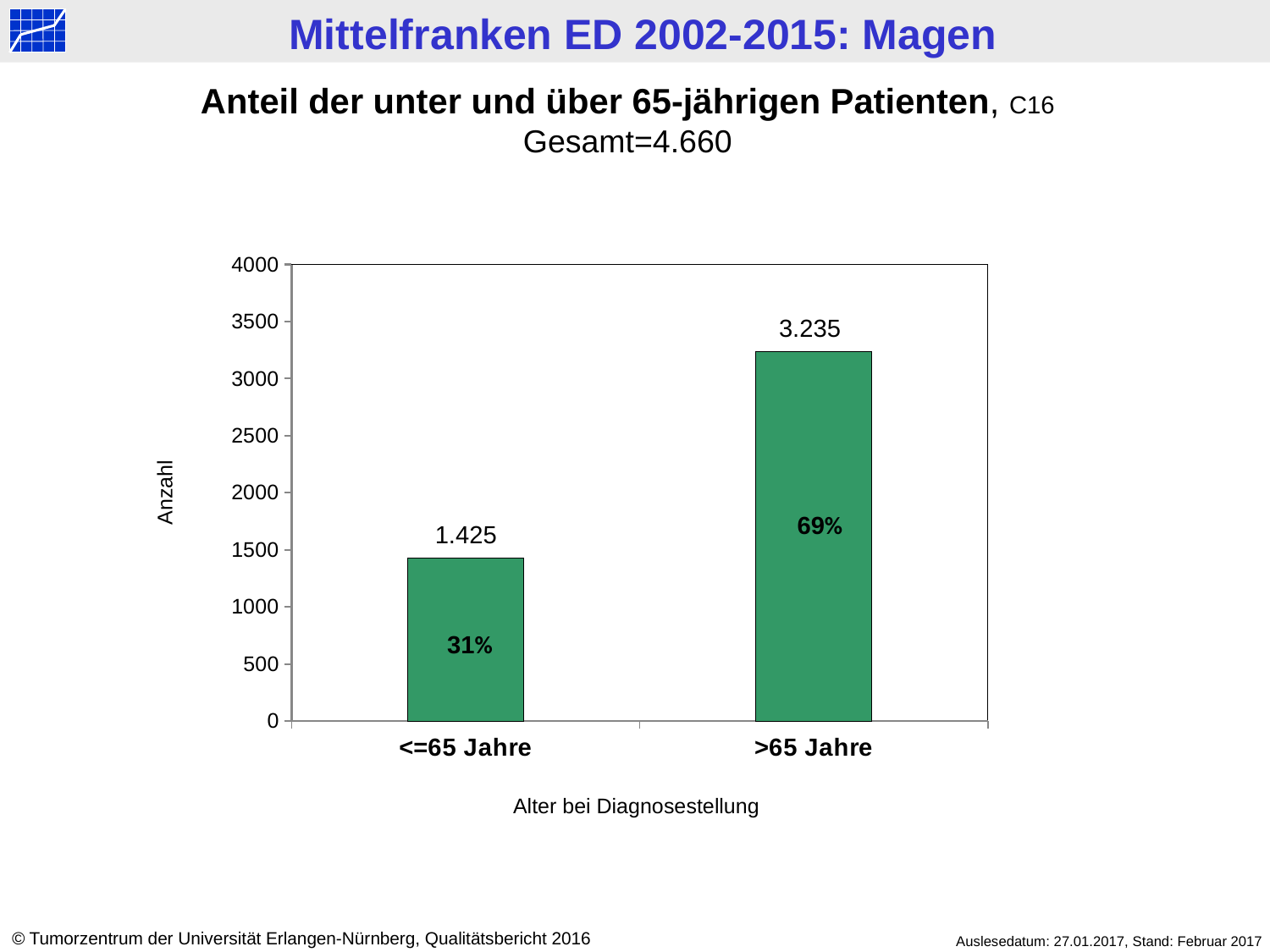

Anteil der unter und über 65-jährigen Patienten, C16
Gesamt=4.660

### Chart

| Category | Datenreihe 1 |
|---|---|
| <=65 Jahre | 1425.0 |
| >65 Jahre | 3234.0 |
3.235
Anzahl
69%
1.425
31%
Alter bei Diagnosestellung